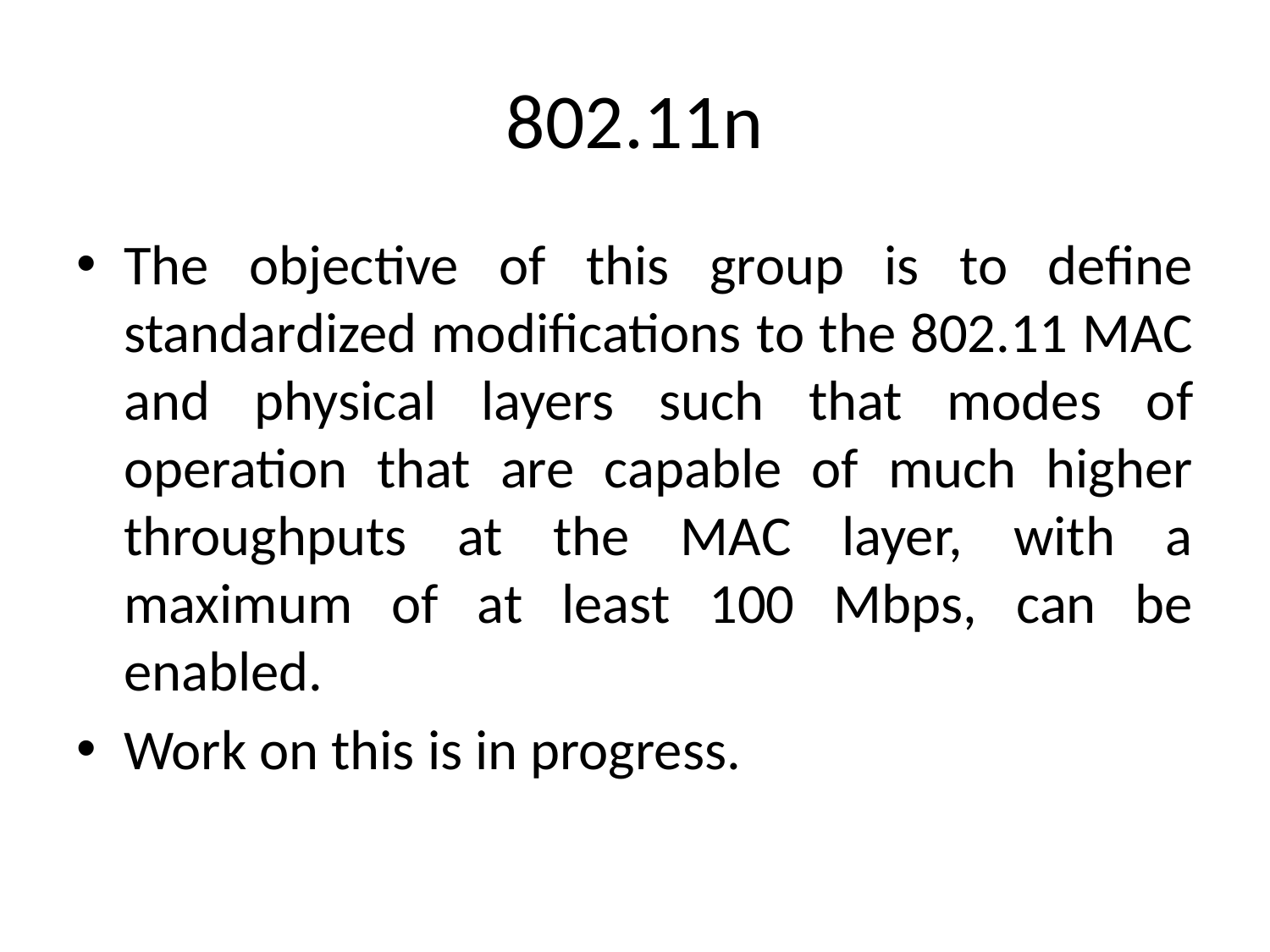

# 802.11n
The objective of this group is to define standardized modifications to the 802.11 MAC and physical layers such that modes of operation that are capable of much higher throughputs at the MAC layer, with a maximum of at least 100 Mbps, can be enabled.
Work on this is in progress.